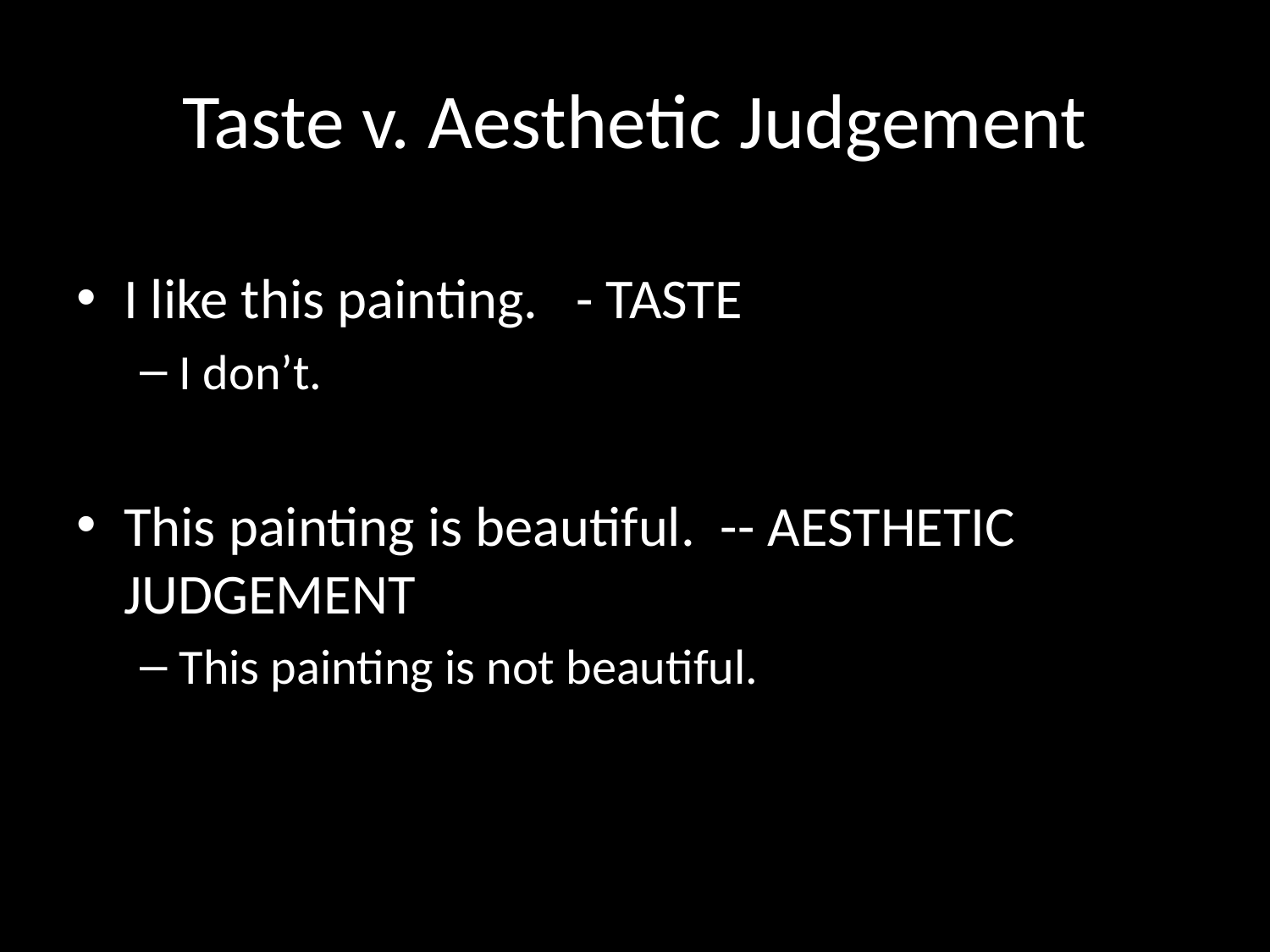

# Taste v. Aesthetic Judgement
I like this painting.   - TASTE
I don’t.

This painting is beautiful.  -- AESTHETIC JUDGEMENT
This painting is not beautiful.